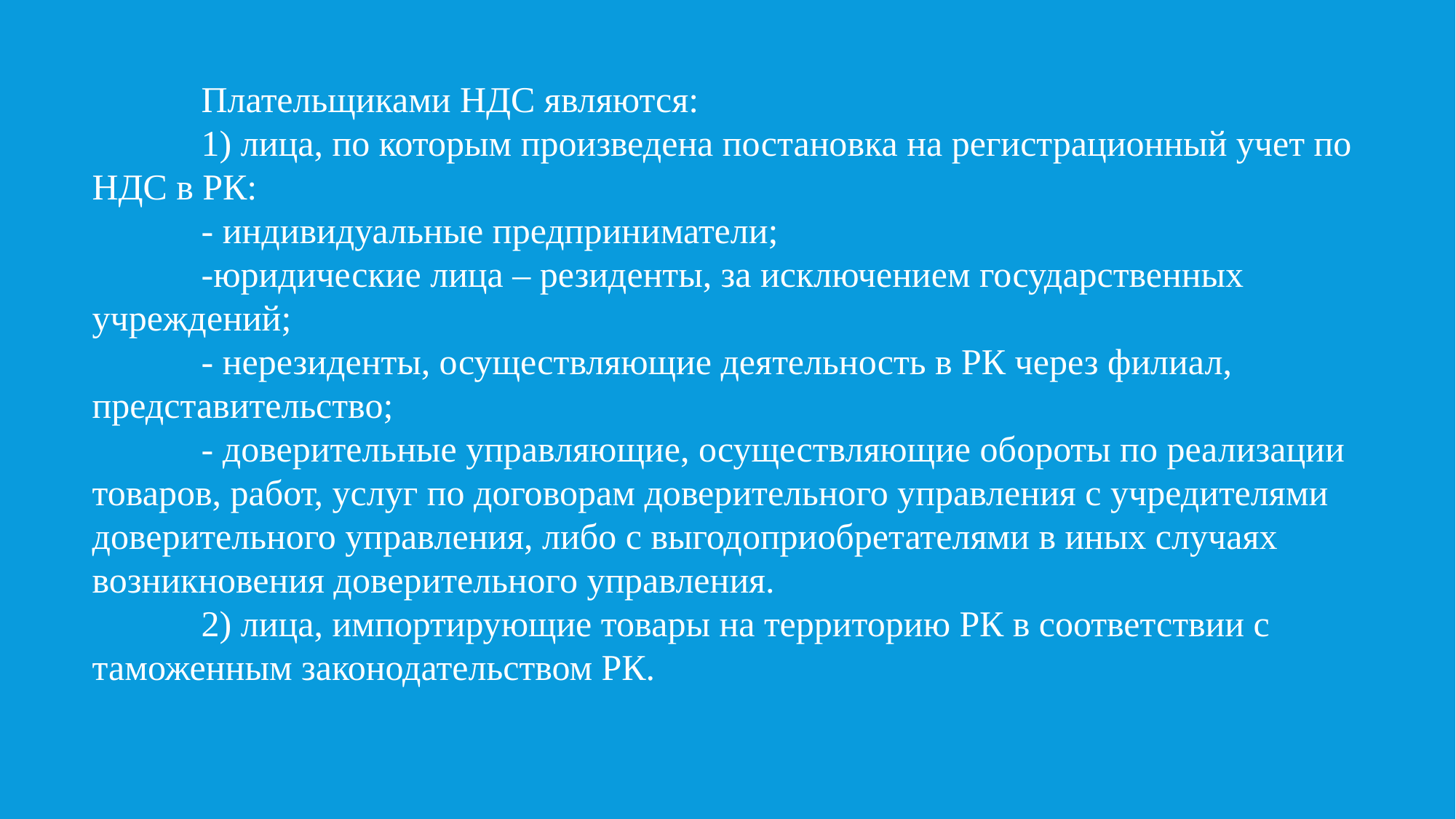

Плательщиками НДС являются:
	1) лица, по которым произведена постановка на регистрационный учет по НДС в РК:
	- индивидуальные предприниматели;
	-юридические лица – резиденты, за исключением государственных учреждений;
	- нерезиденты, осуществляющие деятельность в РК через филиал, представительство;
	- доверительные управляющие, осуществляющие обороты по реализации товаров, работ, услуг по договорам доверительного управления с учредителями доверительного управления, либо с выгодоприобретателями в иных случаях возникновения доверительного управления.
	2) лица, импортирующие товары на территорию РК в соответствии с таможенным законодательством РК.